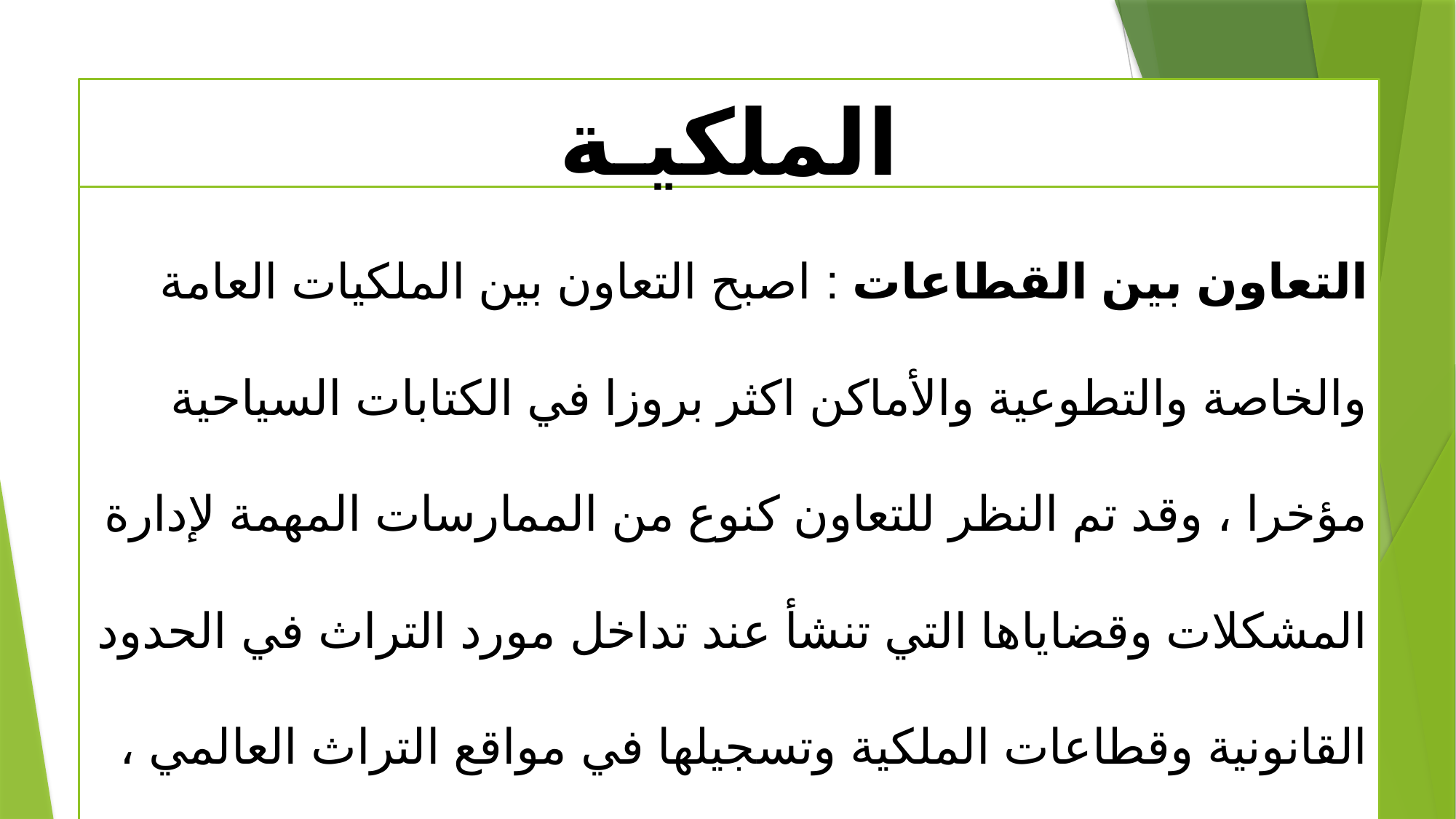

# الملكيـة
التعاون بين القطاعات : اصبح التعاون بين الملكيات العامة والخاصة والتطوعية والأماكن اكثر بروزا في الكتابات السياحية مؤخرا ، وقد تم النظر للتعاون كنوع من الممارسات المهمة لإدارة المشكلات وقضاياها التي تنشأ عند تداخل مورد التراث في الحدود القانونية وقطاعات الملكية وتسجيلها في مواقع التراث العالمي ، وكان التعاون عنصر أساسي من عناصر الإدارة الناجحة.